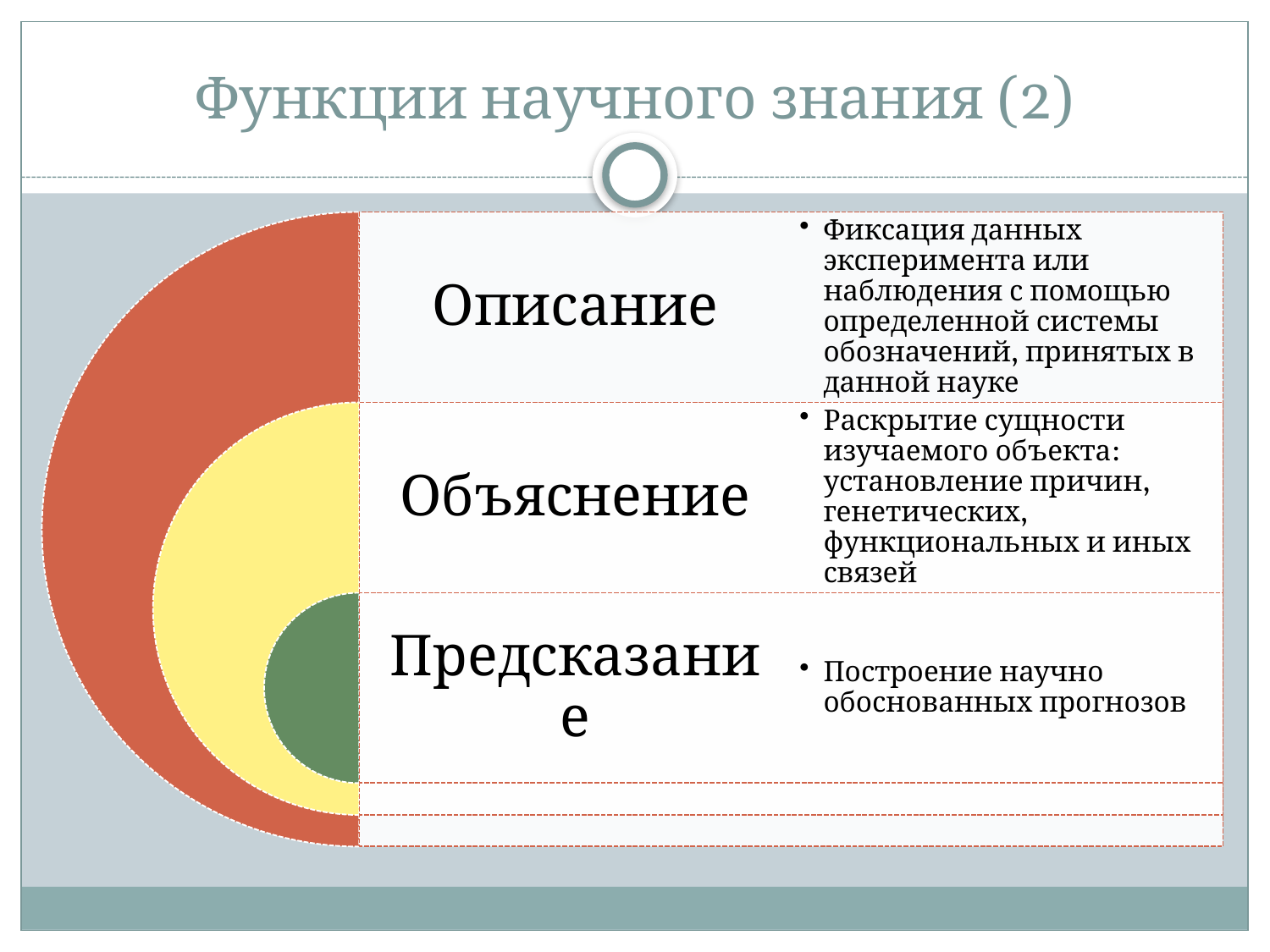

# Функции научного знания (2)
Описание
Объяснение
Предсказание
Фиксация данных эксперимента или наблюдения с помощью определенной системы обозначений, принятых в данной науке
Раскрытие сущности изучаемого объекта: установление причин, генетических, функциональных и иных связей
Построение научно обоснованных прогнозов